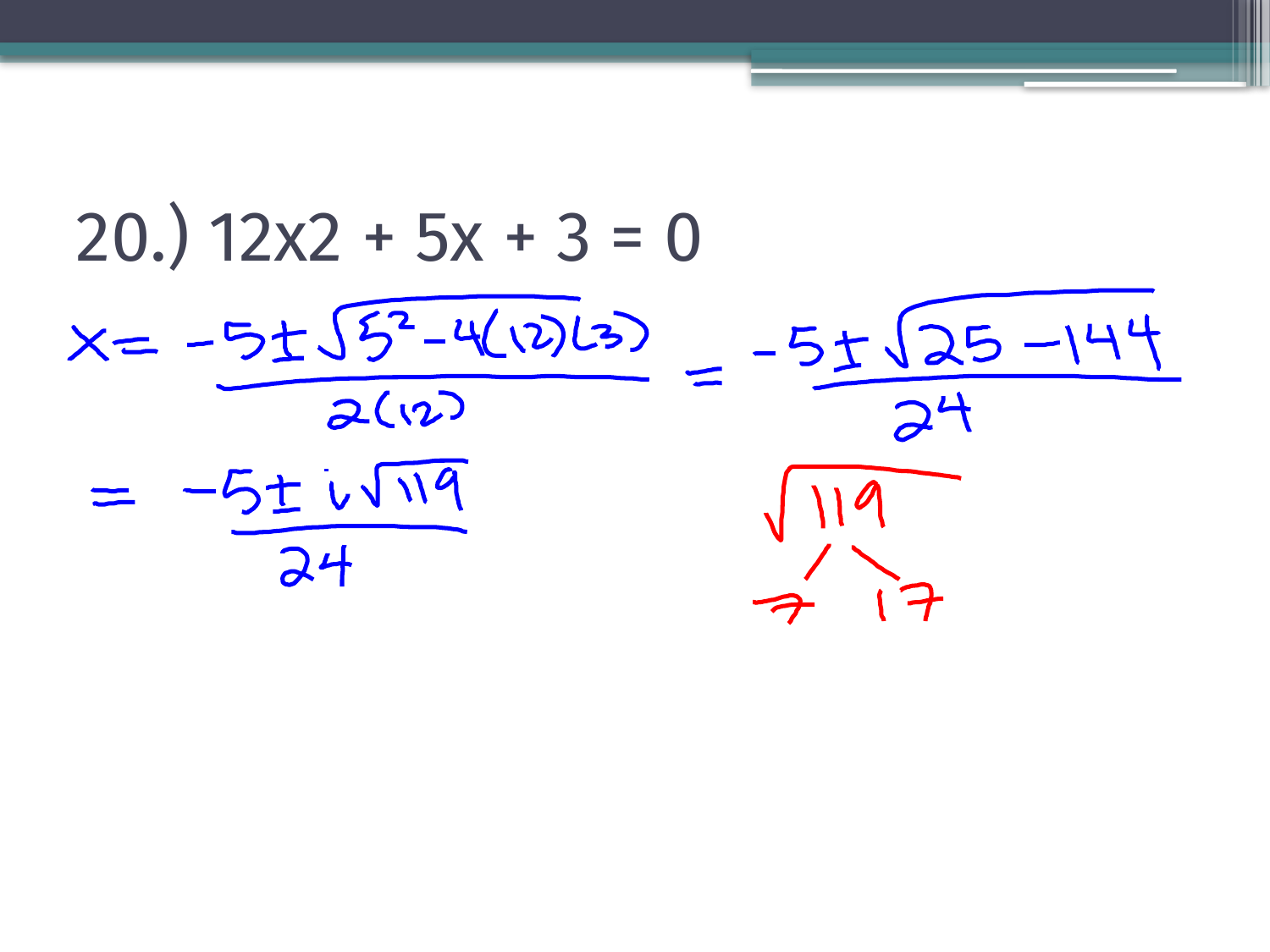

# 20.) 12x2 + 5x + 3 = 0